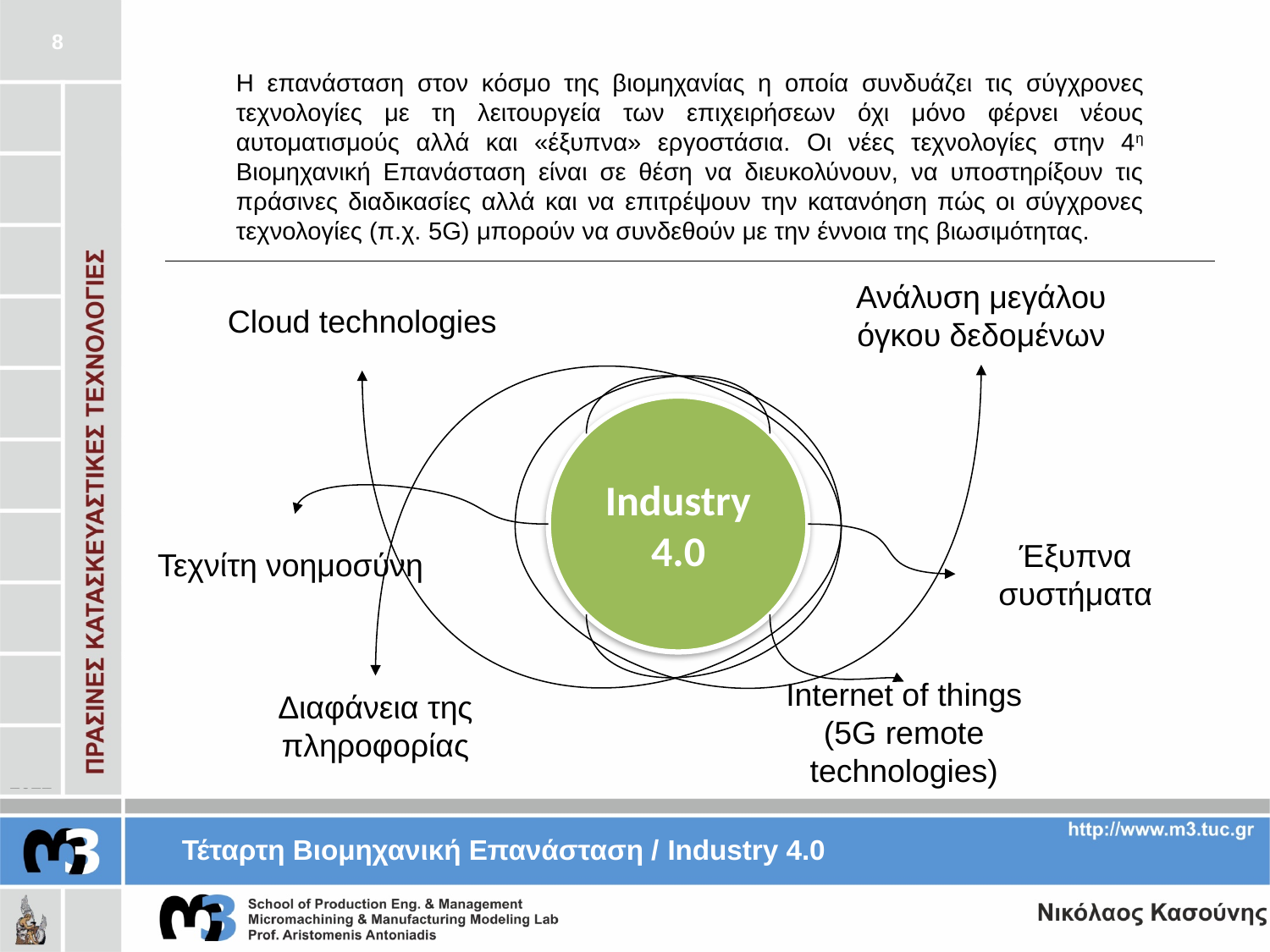

8
Η επανάσταση στον κόσμο της βιομηχανίας η οποία συνδυάζει τις σύγχρονες τεχνολογίες με τη λειτουργεία των επιχειρήσεων όχι μόνο φέρνει νέους αυτοματισμούς αλλά και «έξυπνα» εργοστάσια. Οι νέες τεχνολογίες στην 4η Βιομηχανική Επανάσταση είναι σε θέση να διευκολύνουν, να υποστηρίξουν τις πράσινες διαδικασίες αλλά και να επιτρέψουν την κατανόηση πώς οι σύγχρονες τεχνολογίες (π.χ. 5G) μπορούν να συνδεθούν με την έννοια της βιωσιμότητας.
Ανάλυση μεγάλου όγκου δεδομένων
Cloud technologies
Industry 4.0
Τεχνίτη νοημοσύνη
Έξυπνα συστήματα
Διαφάνεια της πληροφορίας
Internet of things
(5G remote technologies)

Τέταρτη Βιομηχανική Επανάσταση / Industry 4.0